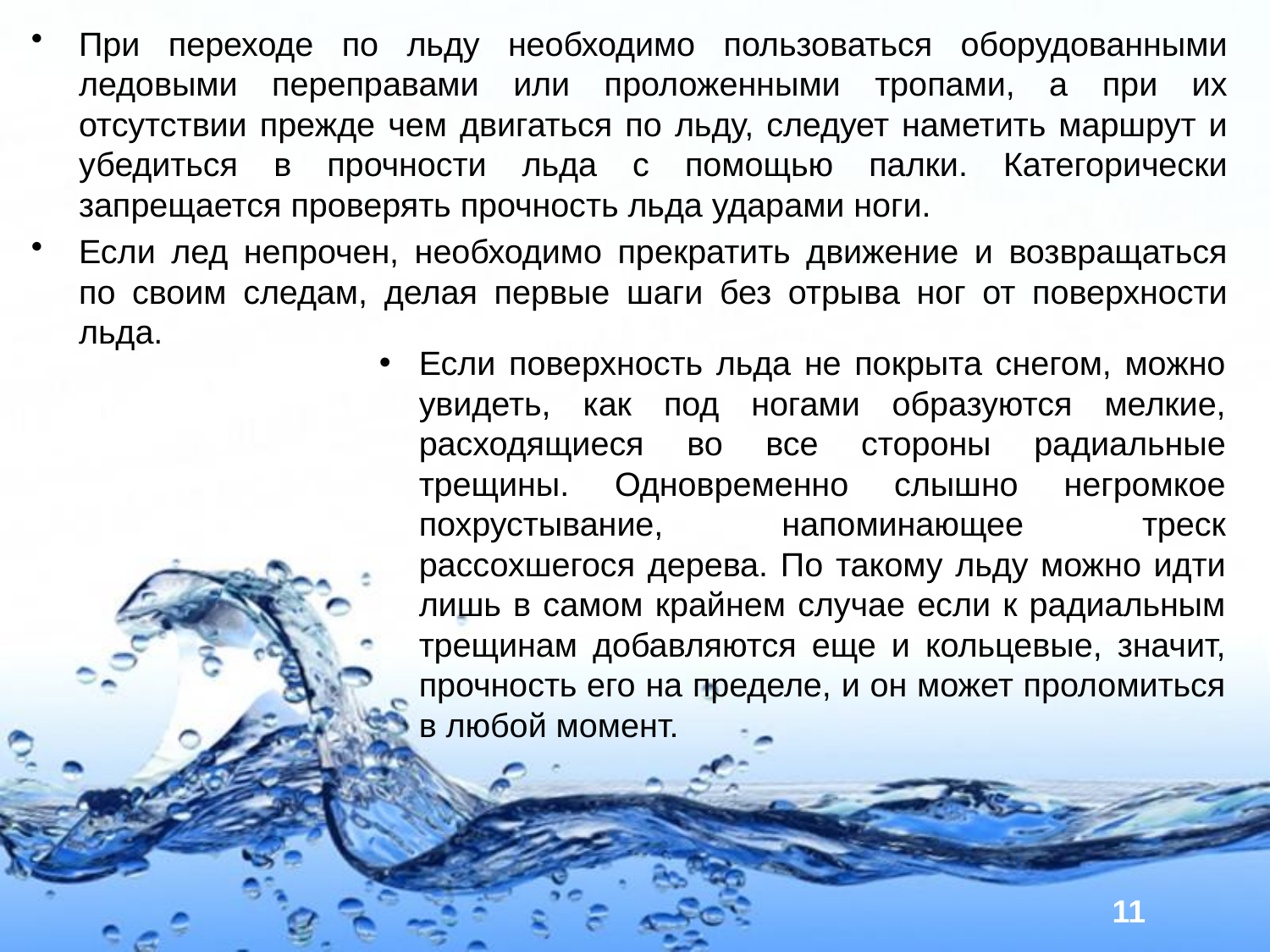

При переходе по льду необходимо пользоваться оборудованными ледовыми переправами или проложенными тропами, а при их отсутствии прежде чем двигаться по льду, следует наметить маршрут и убедиться в прочности льда с помощью палки. Категорически запрещается проверять прочность льда ударами ноги.
Если лед непрочен, необходимо прекратить движение и возвращаться по своим следам, делая первые шаги без отрыва ног от поверхности льда.
Если поверхность льда не покрыта снегом, можно увидеть, как под ногами образуются мелкие, расходящиеся во все стороны радиальные трещины. Одновременно слышно негромкое похрустывание, напоминающее треск рассохшегося дерева. По такому льду можно идти лишь в самом крайнем случае если к радиальным трещинам добавляются еще и кольцевые, значит, прочность его на пределе, и он может проломиться в любой момент.
11